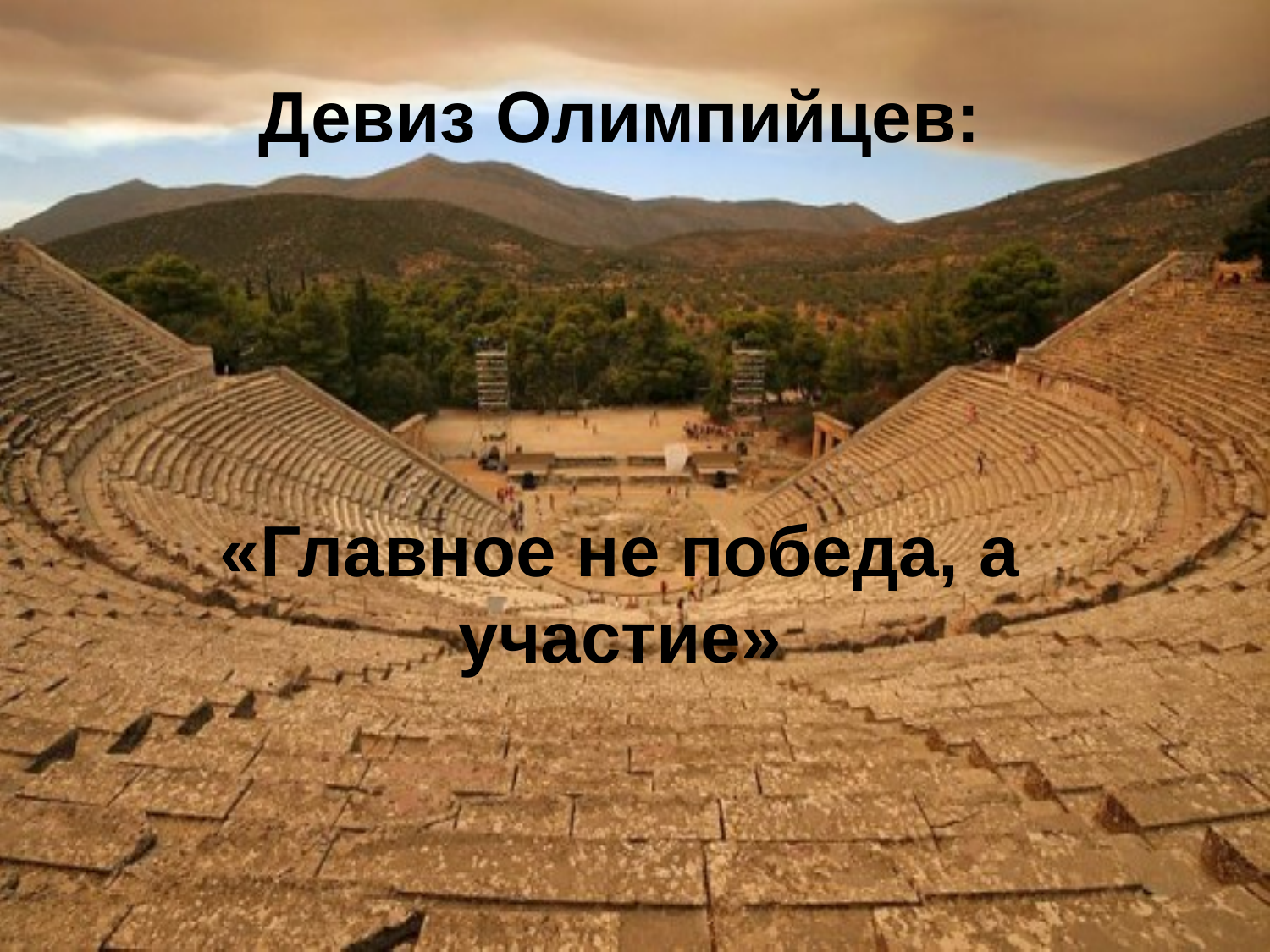

# Девиз Олимпийцев: «Главное не победа, а участие»